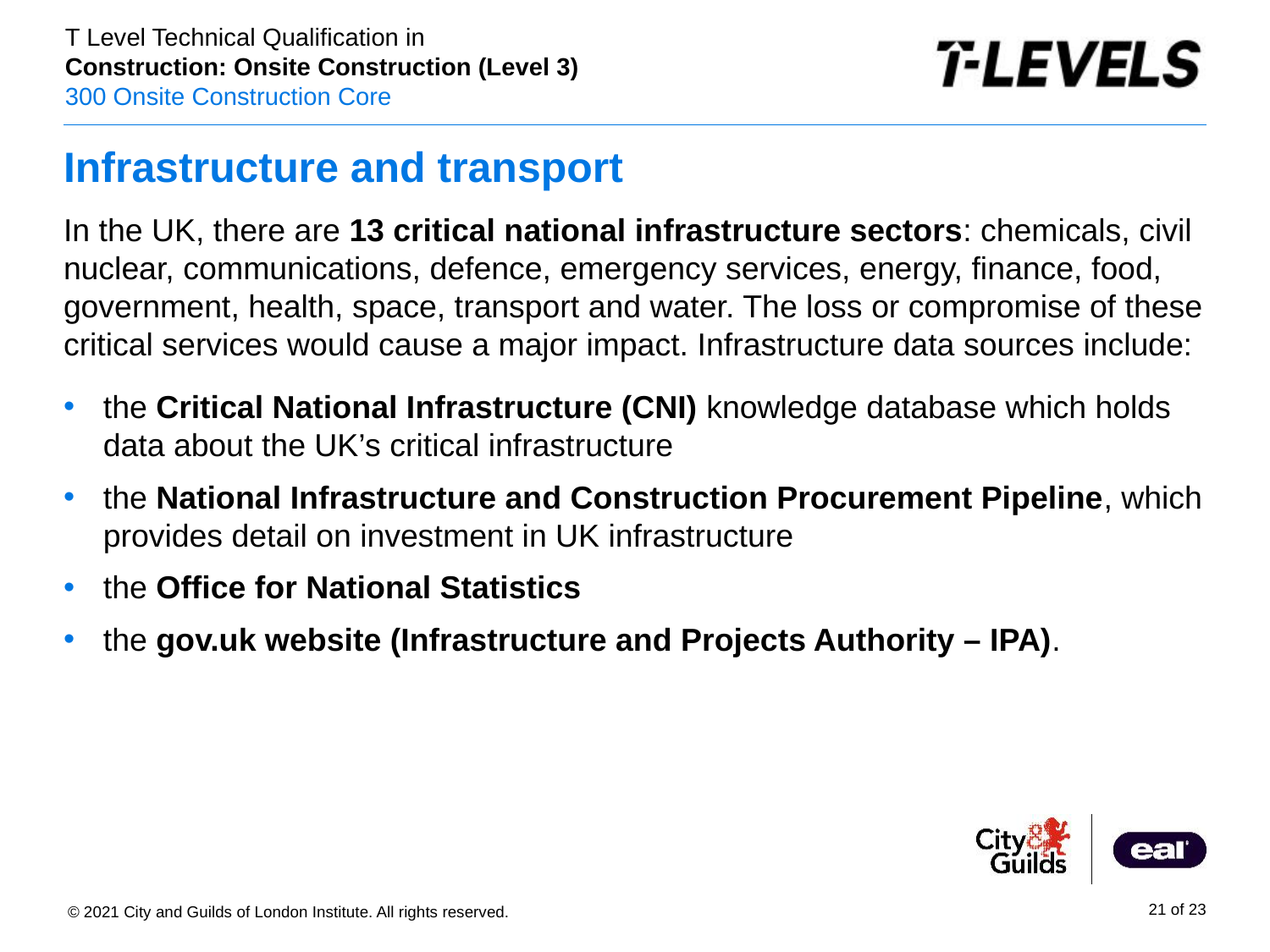

# Infrastructure and transport
In the UK, there are 13 critical national infrastructure sectors: chemicals, civil nuclear, communications, defence, emergency services, energy, finance, food, government, health, space, transport and water. The loss or compromise of these critical services would cause a major impact. Infrastructure data sources include:
the Critical National Infrastructure (CNI) knowledge database which holds data about the UK’s critical infrastructure
the National Infrastructure and Construction Procurement Pipeline, which provides detail on investment in UK infrastructure
the Office for National Statistics
the gov.uk website (Infrastructure and Projects Authority – IPA).